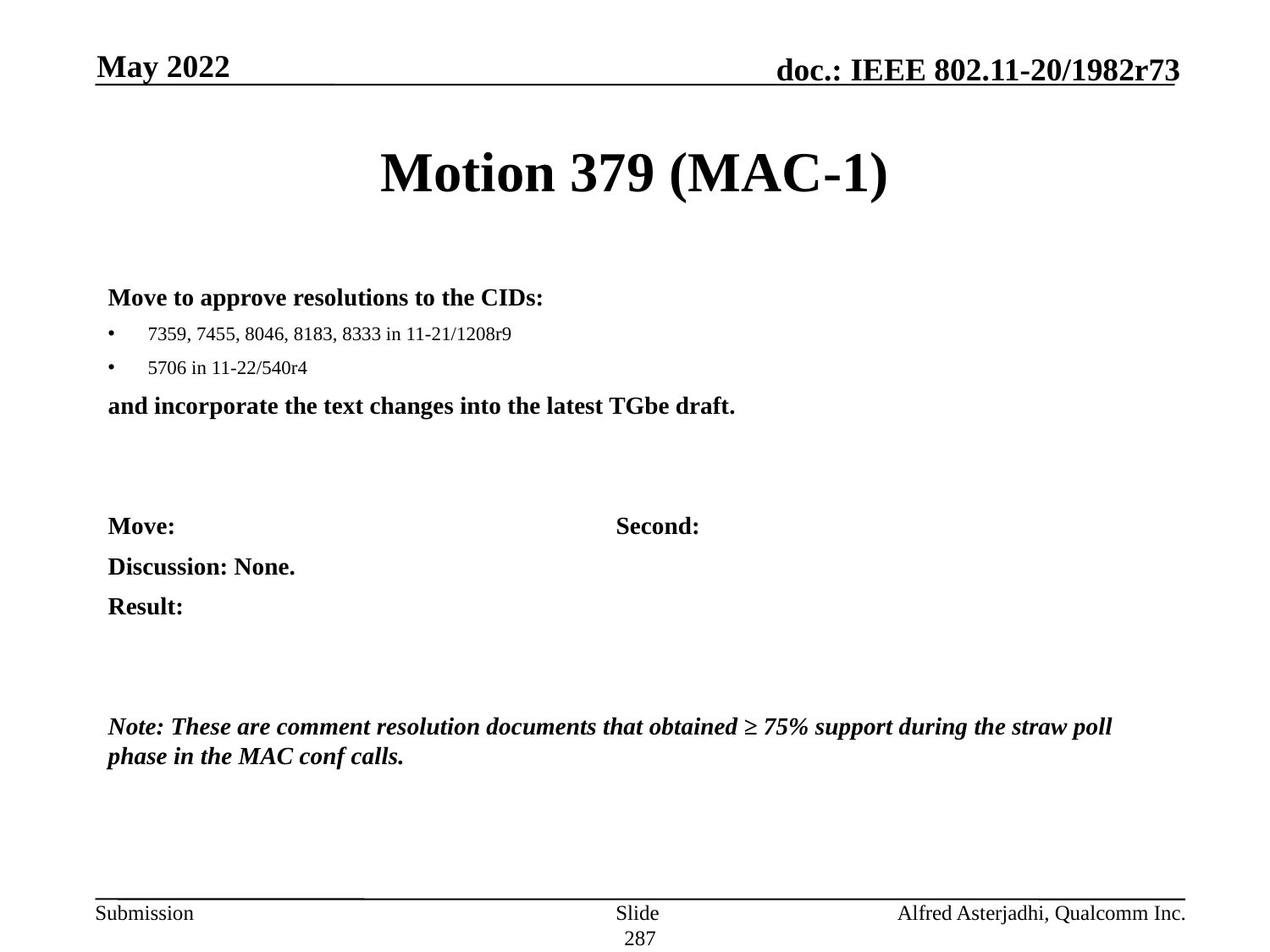

May 2022
# Motion 379 (MAC-1)
Move to approve resolutions to the CIDs:
7359, 7455, 8046, 8183, 8333 in 11-21/1208r9
5706 in 11-22/540r4
and incorporate the text changes into the latest TGbe draft.

Move: 				Second:
Discussion: None.
Result:

Note: These are comment resolution documents that obtained ≥ 75% support during the straw poll phase in the MAC conf calls.

Slide 287
Alfred Asterjadhi, Qualcomm Inc.